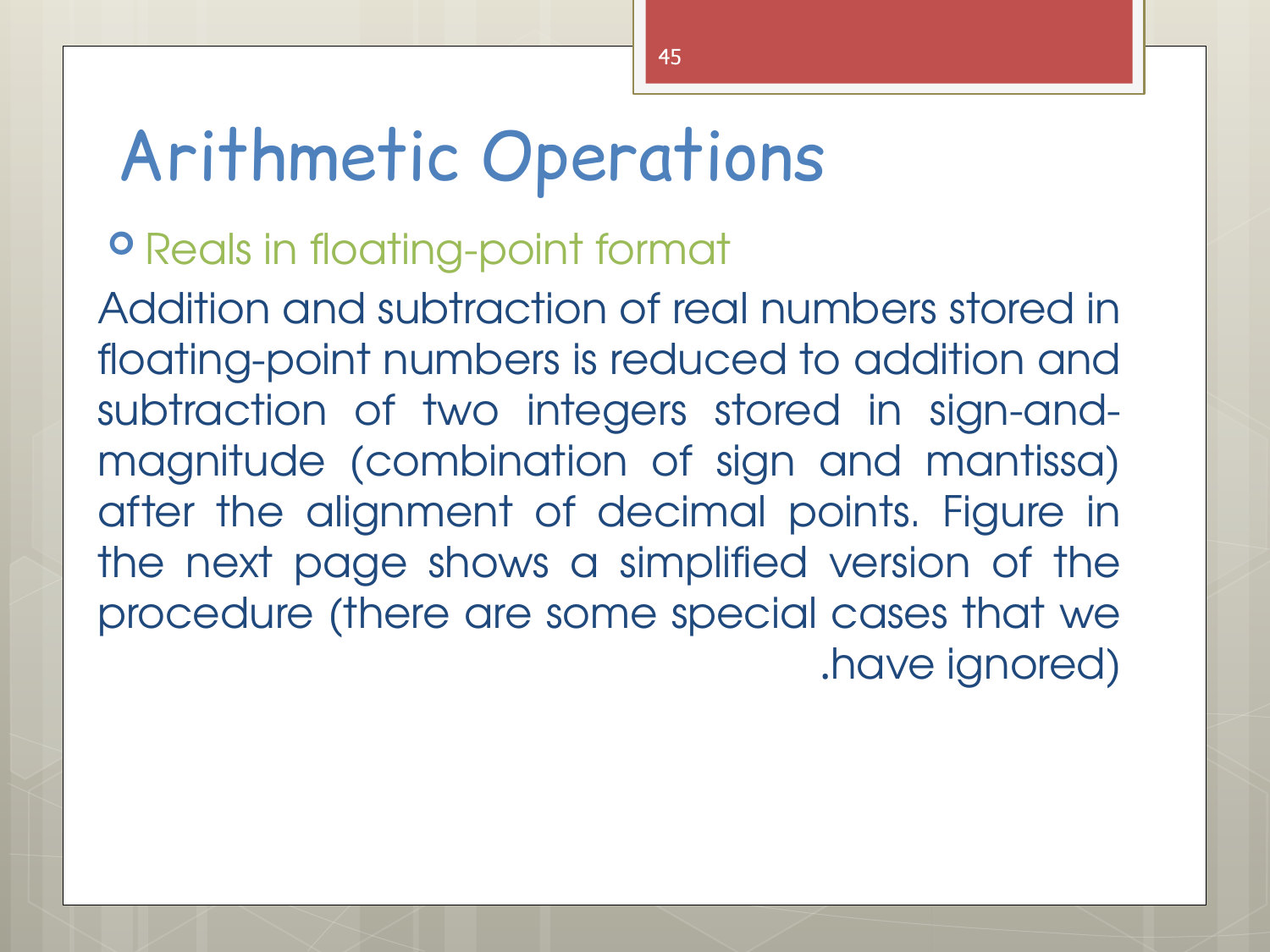

45
# Arithmetic Operations
Reals in floating-point format
Addition and subtraction of real numbers stored in floating-point numbers is reduced to addition and subtraction of two integers stored in sign-and-magnitude (combination of sign and mantissa) after the alignment of decimal points. Figure in the next page shows a simplified version of the procedure (there are some special cases that we have ignored).